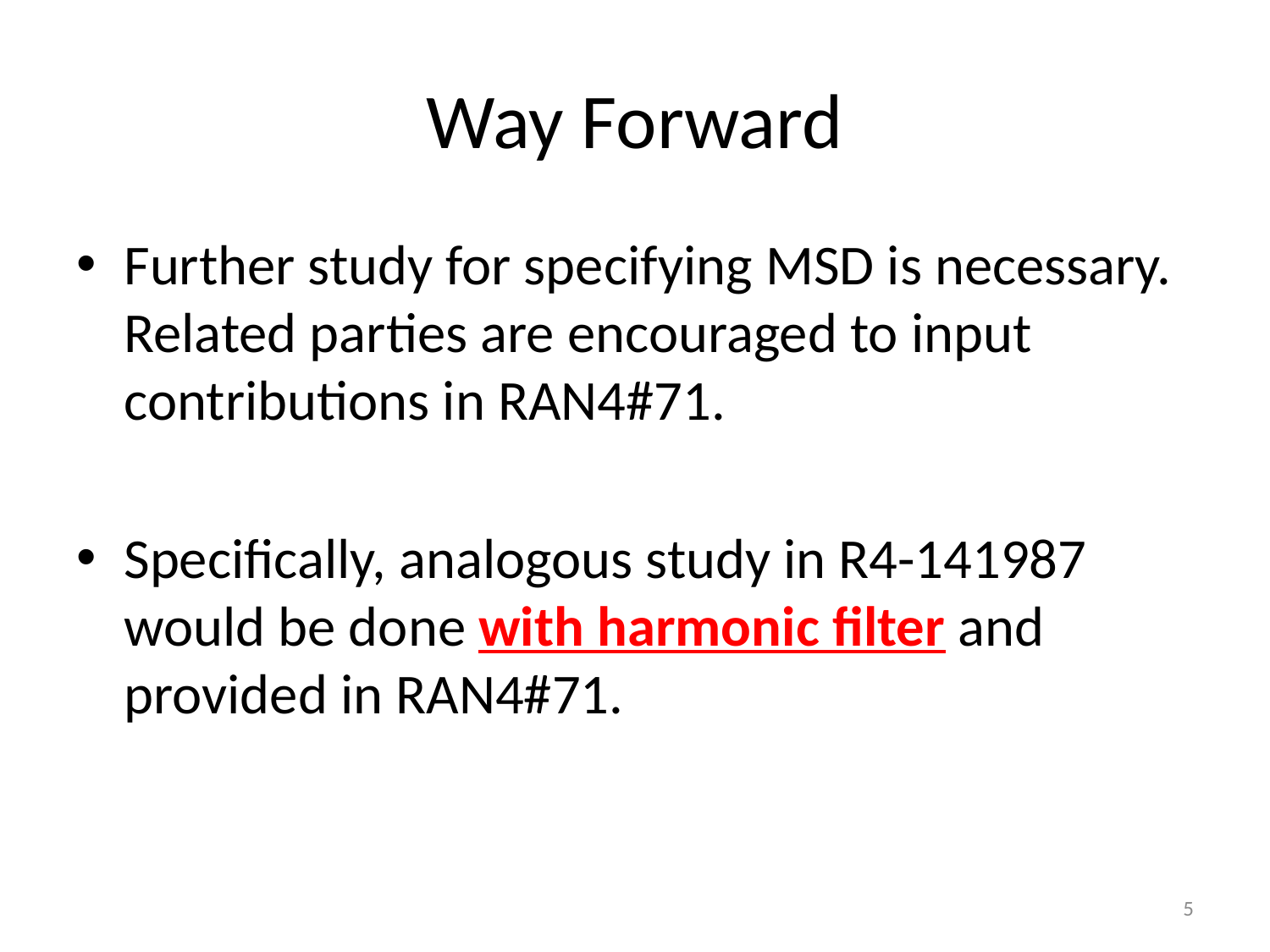

# Way Forward
Further study for specifying MSD is necessary.  Related parties are encouraged to input contributions in RAN4#71.

Specifically, analogous study in R4-141987 would be done with harmonic filter and provided in RAN4#71.
5